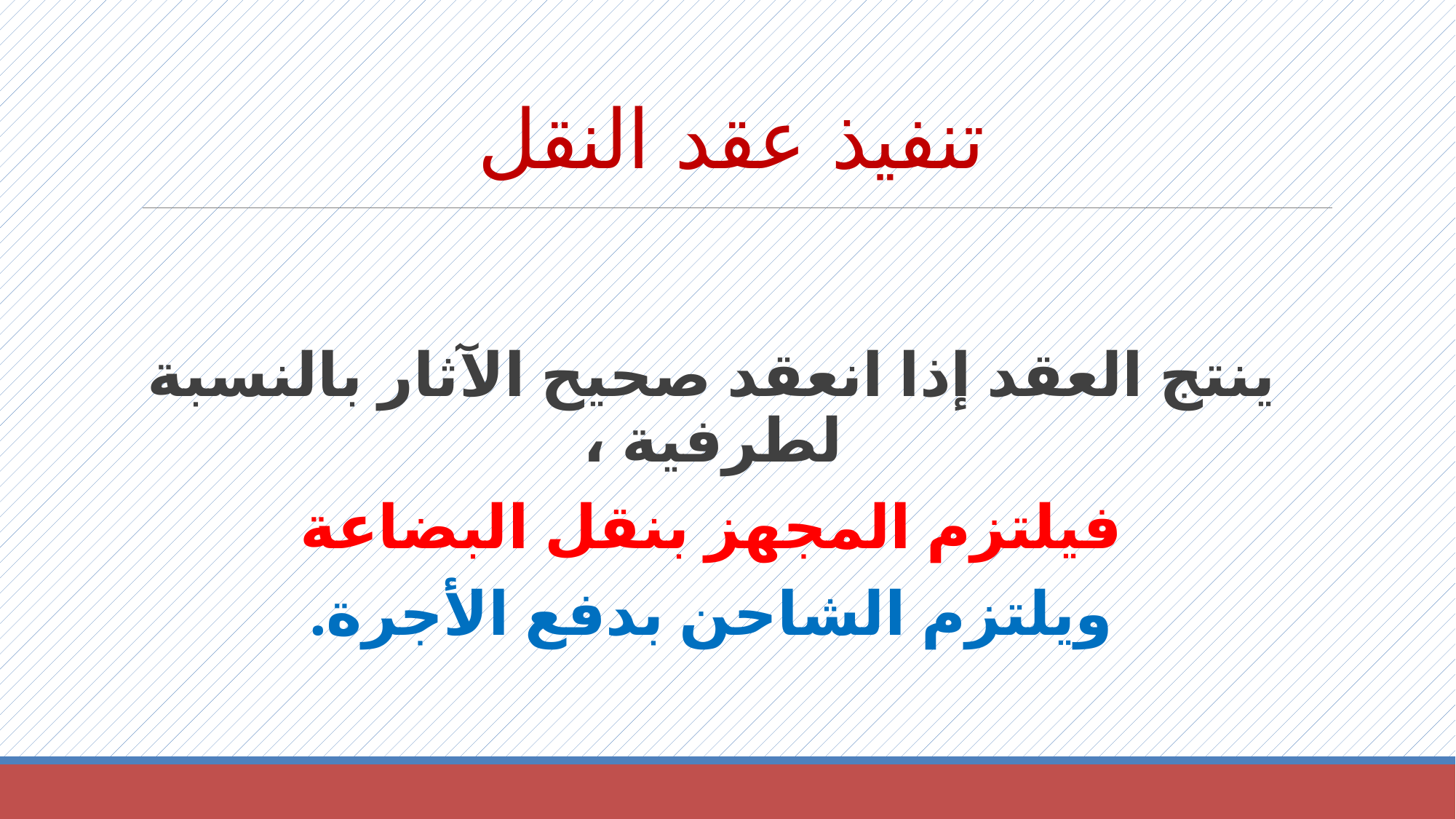

# تنفيذ عقد النقل
ينتج العقد إذا انعقد صحيح الآثار بالنسبة لطرفية ،
 فيلتزم المجهز بنقل البضاعة
ويلتزم الشاحن بدفع الأجرة.